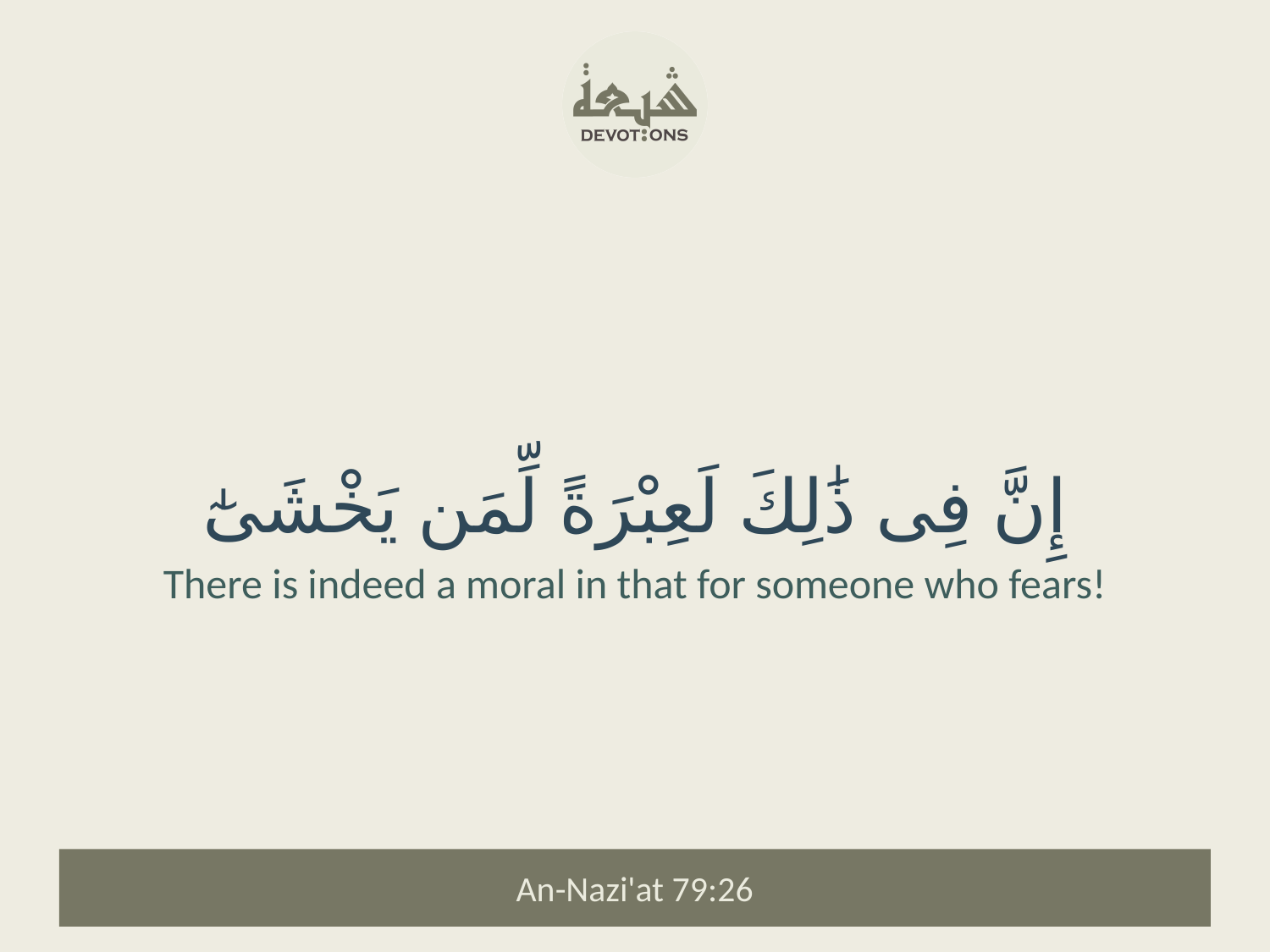

إِنَّ فِى ذَٰلِكَ لَعِبْرَةً لِّمَن يَخْشَىٰٓ
There is indeed a moral in that for someone who fears!
An-Nazi'at 79:26